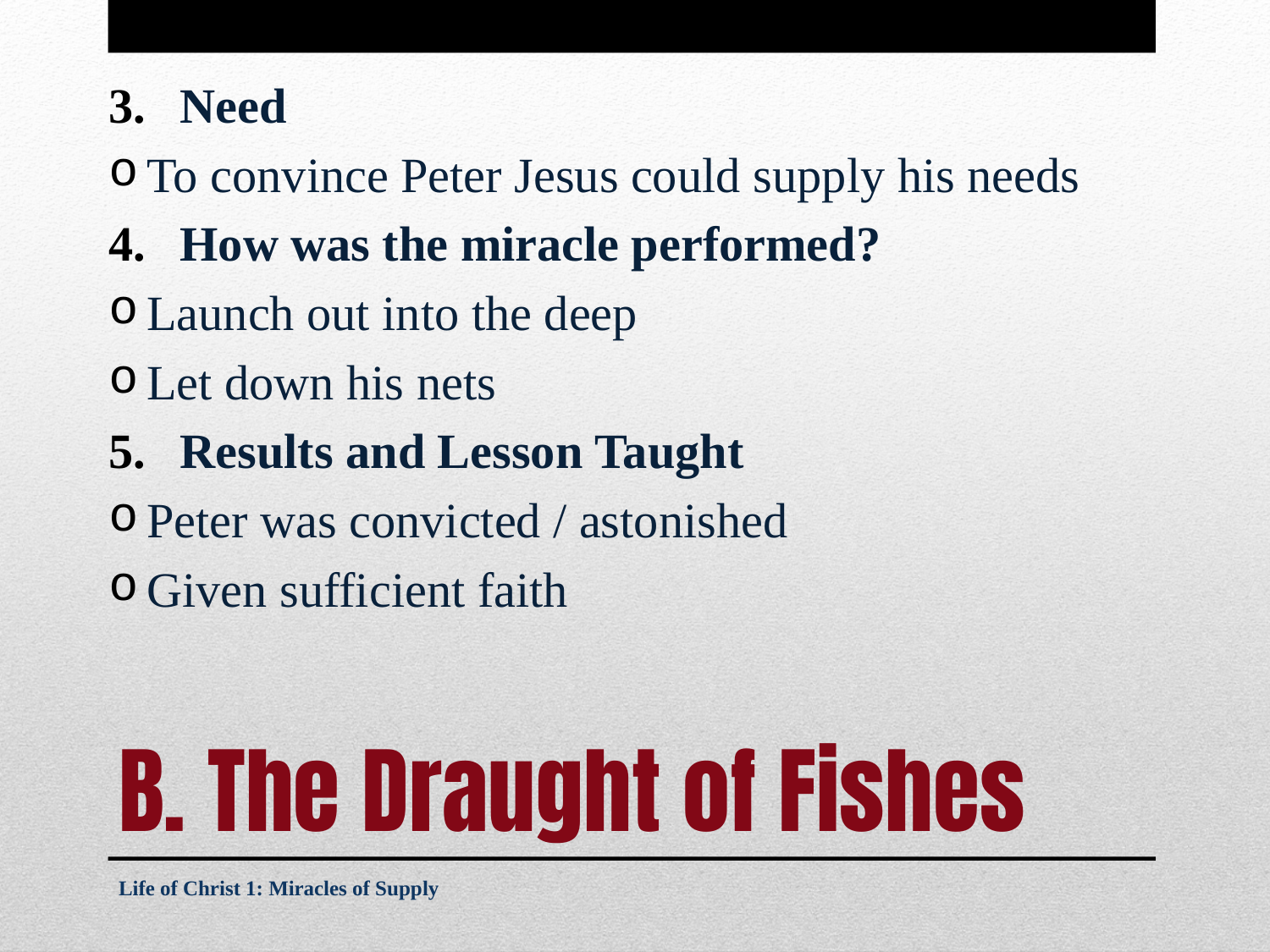

Need
To convince Peter Jesus could supply his needs
How was the miracle performed?
Launch out into the deep
Let down his nets
Results and Lesson Taught
Peter was convicted / astonished
Given sufficient faith
# B. The Draught of Fishes
Life of Christ 1: Miracles of Supply